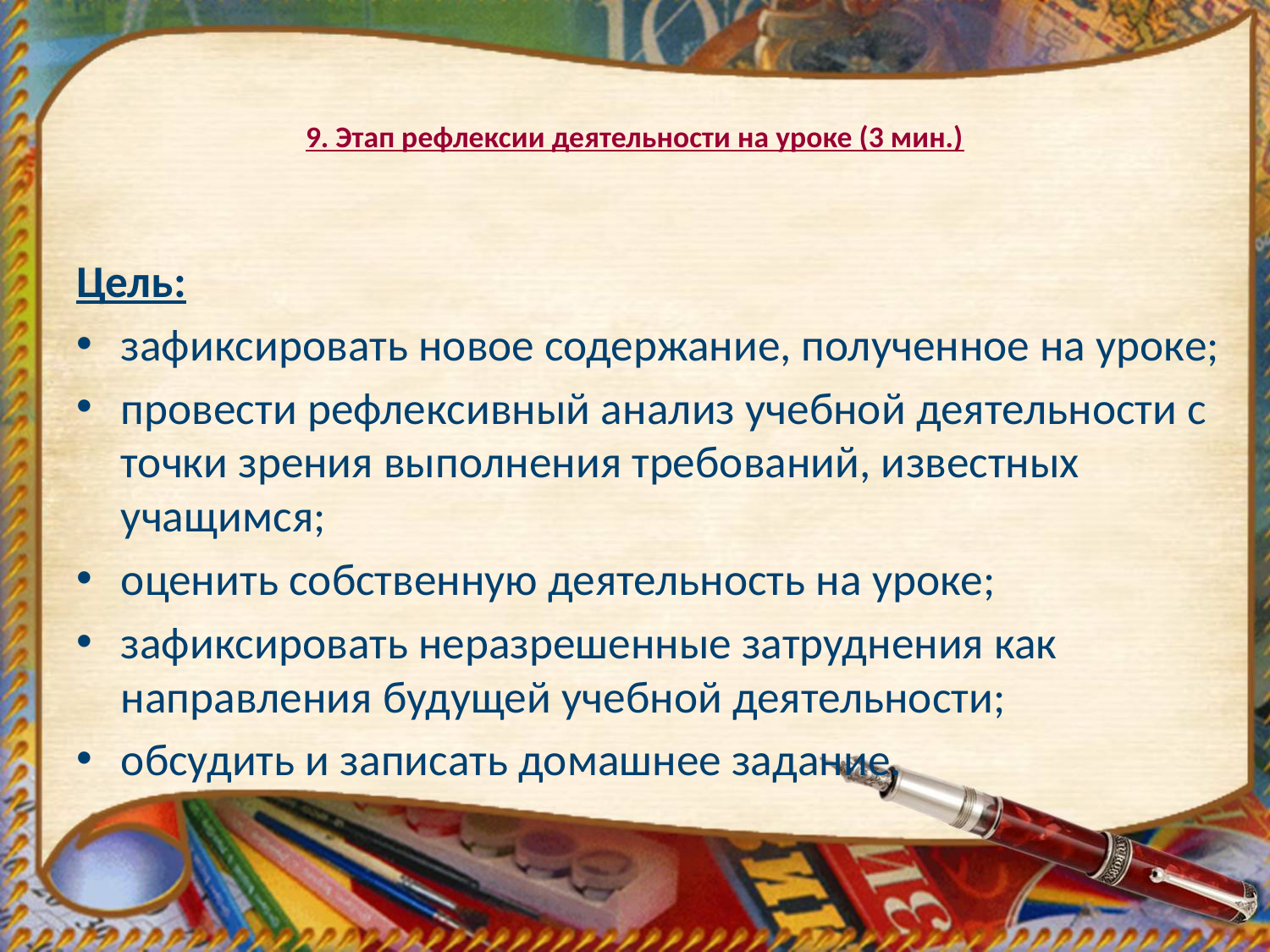

# 9. Этап рефлексии деятельности на уроке (3 мин.)
Цель:
зафиксировать новое содержание, полученное на уроке;
провести рефлексивный анализ учебной деятельности с точки зрения выполнения требований, известных учащимся;
оценить собственную деятельность на уроке;
зафиксировать неразрешенные затруднения как направления будущей учебной деятельности;
обсудить и записать домашнее задание.